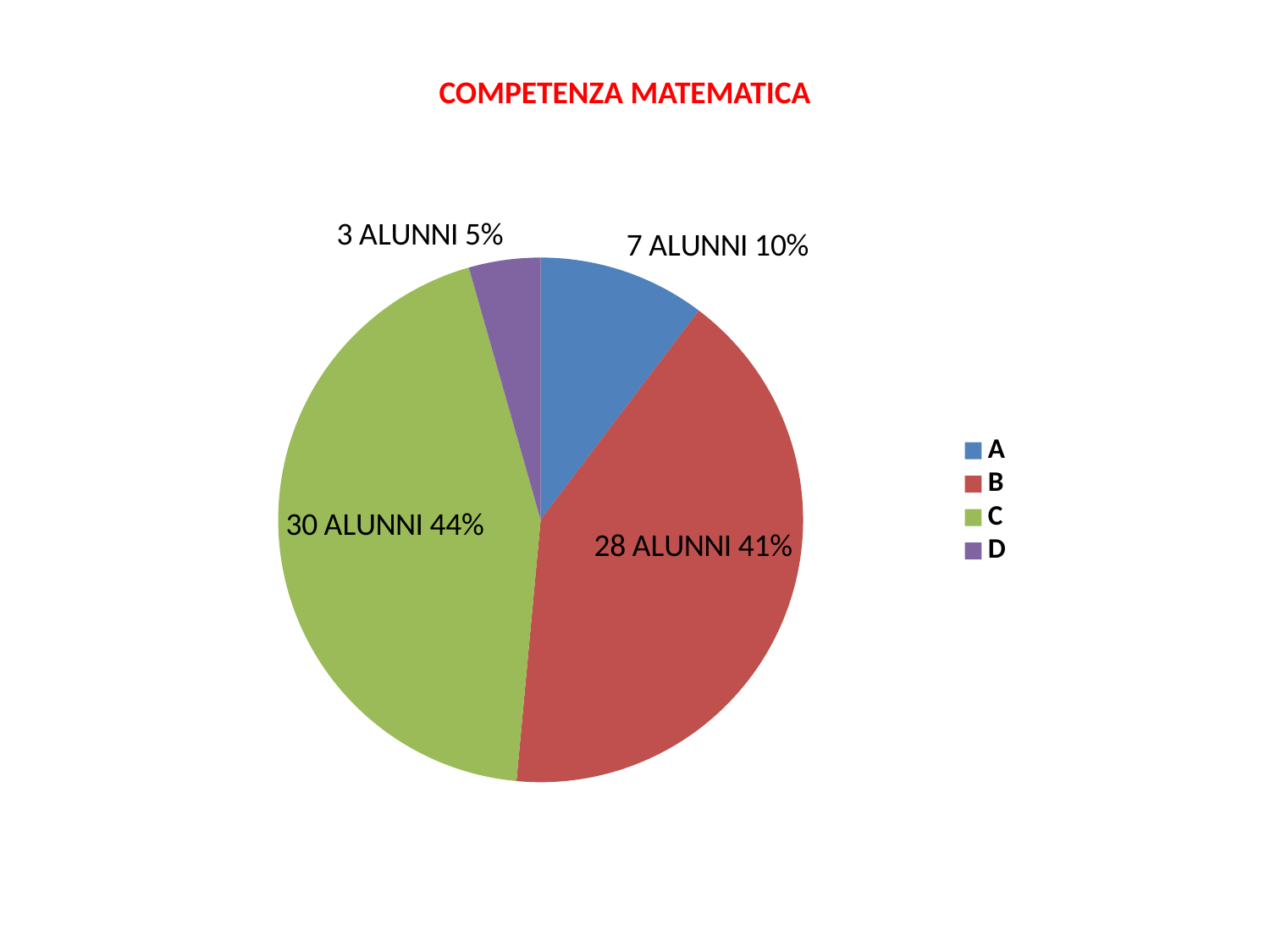

COMPETENZA MATEMATICA

### Chart

| Category |  |
|---|---|
| A | 7.0 |
| B | 28.0 |
| C | 30.0 |
| D | 3.0 |